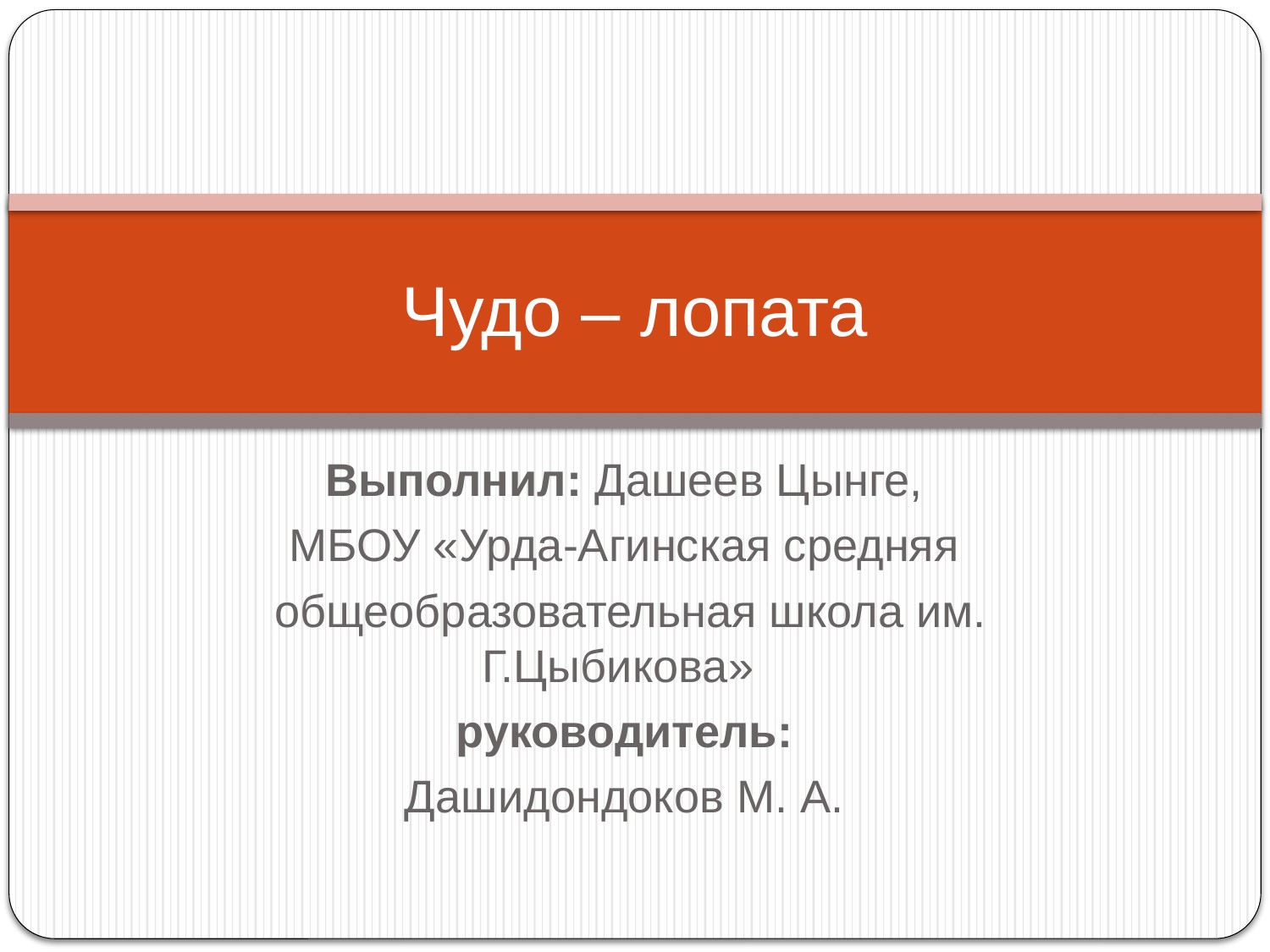

# Чудо – лопата
Выполнил: Дашеев Цынге,
МБОУ «Урда-Агинская средняя
 общеобразовательная школа им. Г.Цыбикова»
руководитель:
Дашидондоков М. А.